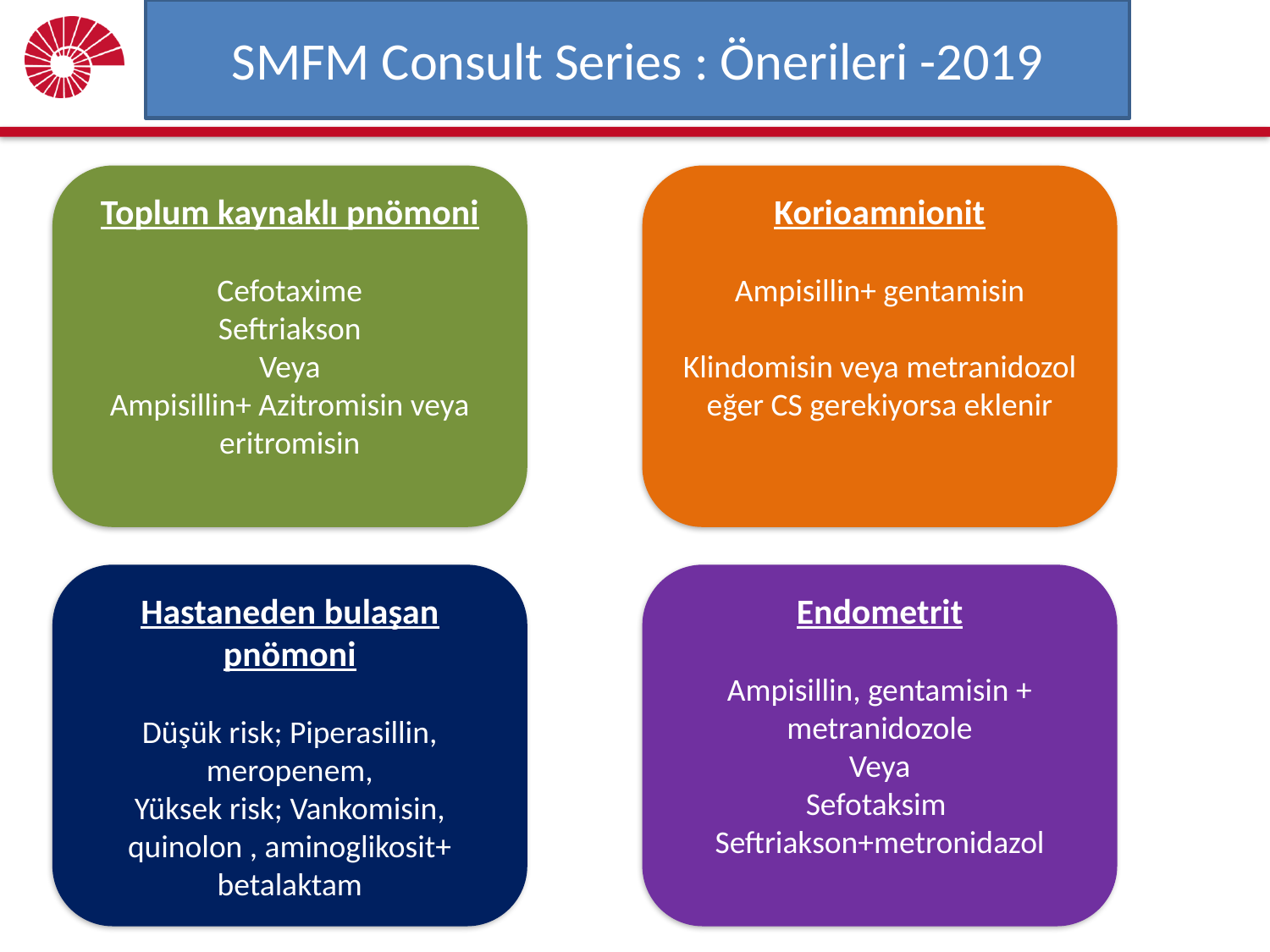

# SMFM Consult Series : Önerileri -2019
Toplum kaynaklı pnömoni

Cefotaxime
Seftriakson
Veya
Ampisillin+ Azitromisin veya eritromisin
Korioamnionit

Ampisillin+ gentamisin

Klindomisin veya metranidozol eğer CS gerekiyorsa eklenir
Hastaneden bulaşan pnömoni

Düşük risk; Piperasillin, meropenem,
Yüksek risk; Vankomisin, quinolon , aminoglikosit+ betalaktam
Endometrit

Ampisillin, gentamisin + metranidozole
Veya
Sefotaksim
Seftriakson+metronidazol